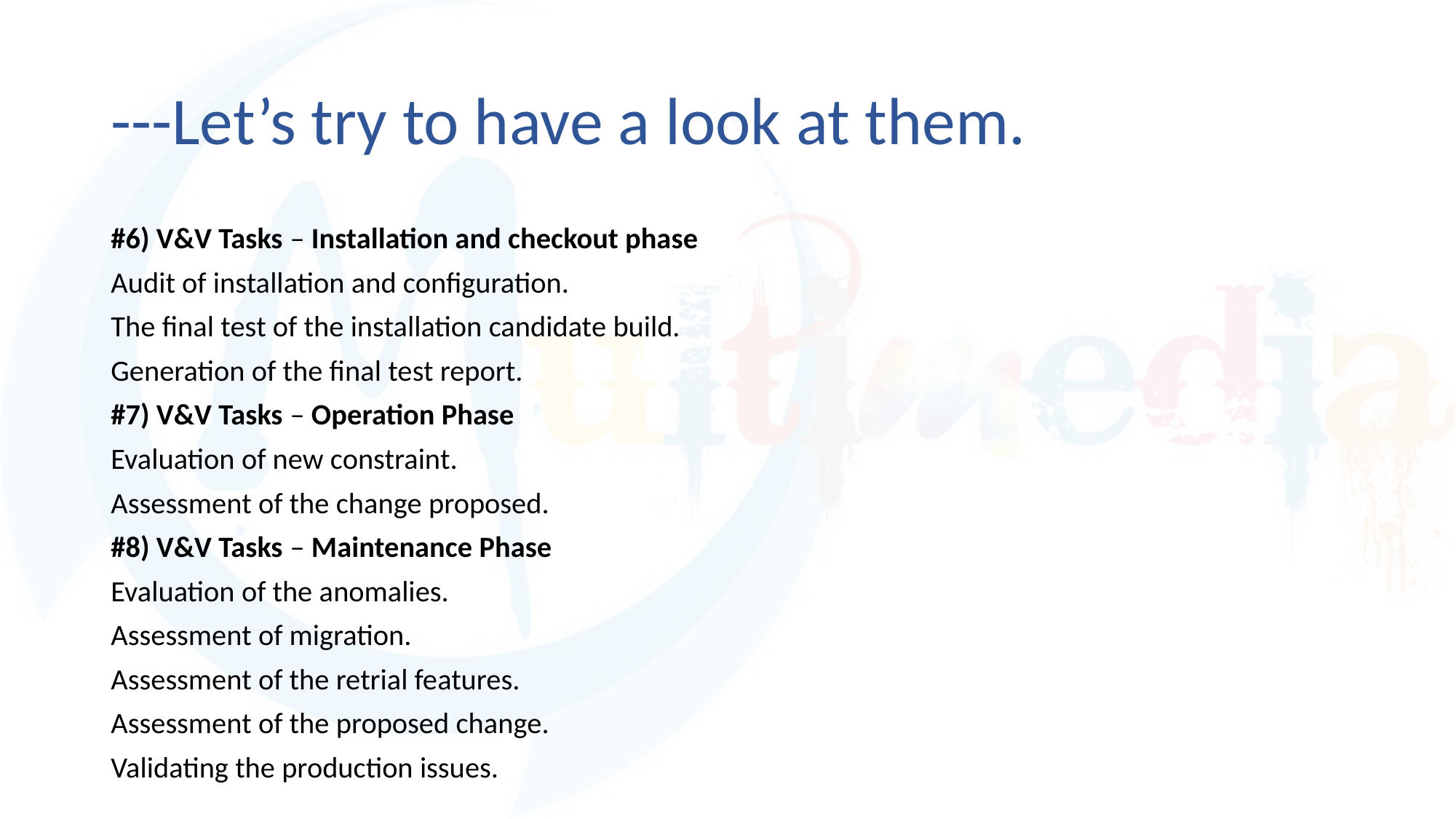

# ---Let’s try to have a look at them.
#6) V&V Tasks – Installation and checkout phase
Audit of installation and configuration.
The final test of the installation candidate build.
Generation of the final test report.
#7) V&V Tasks – Operation Phase
Evaluation of new constraint.
Assessment of the change proposed.
#8) V&V Tasks – Maintenance Phase
Evaluation of the anomalies.
Assessment of migration.
Assessment of the retrial features.
Assessment of the proposed change.
Validating the production issues.